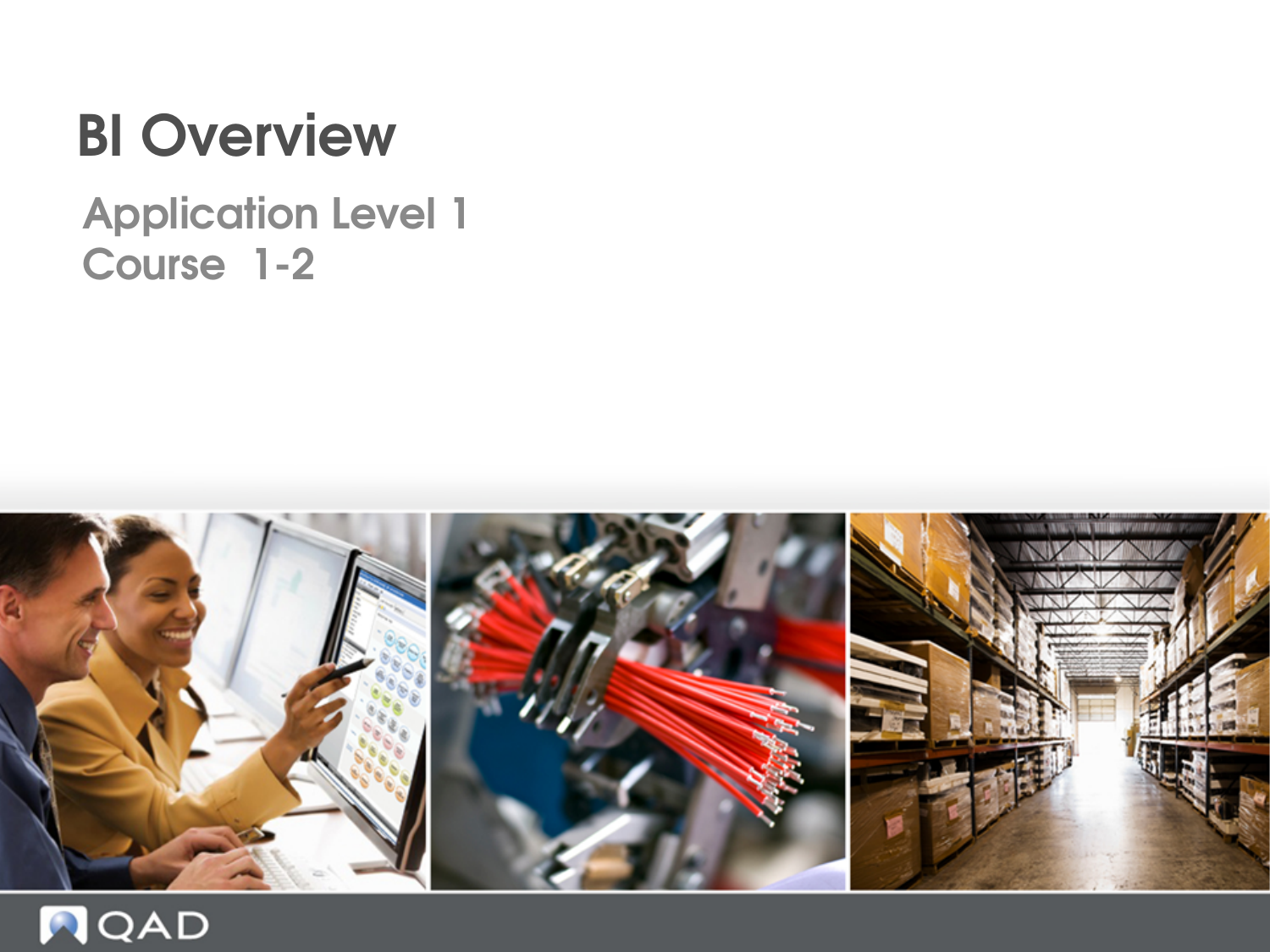

# BI Overview
Application Level 1
Course  1-2